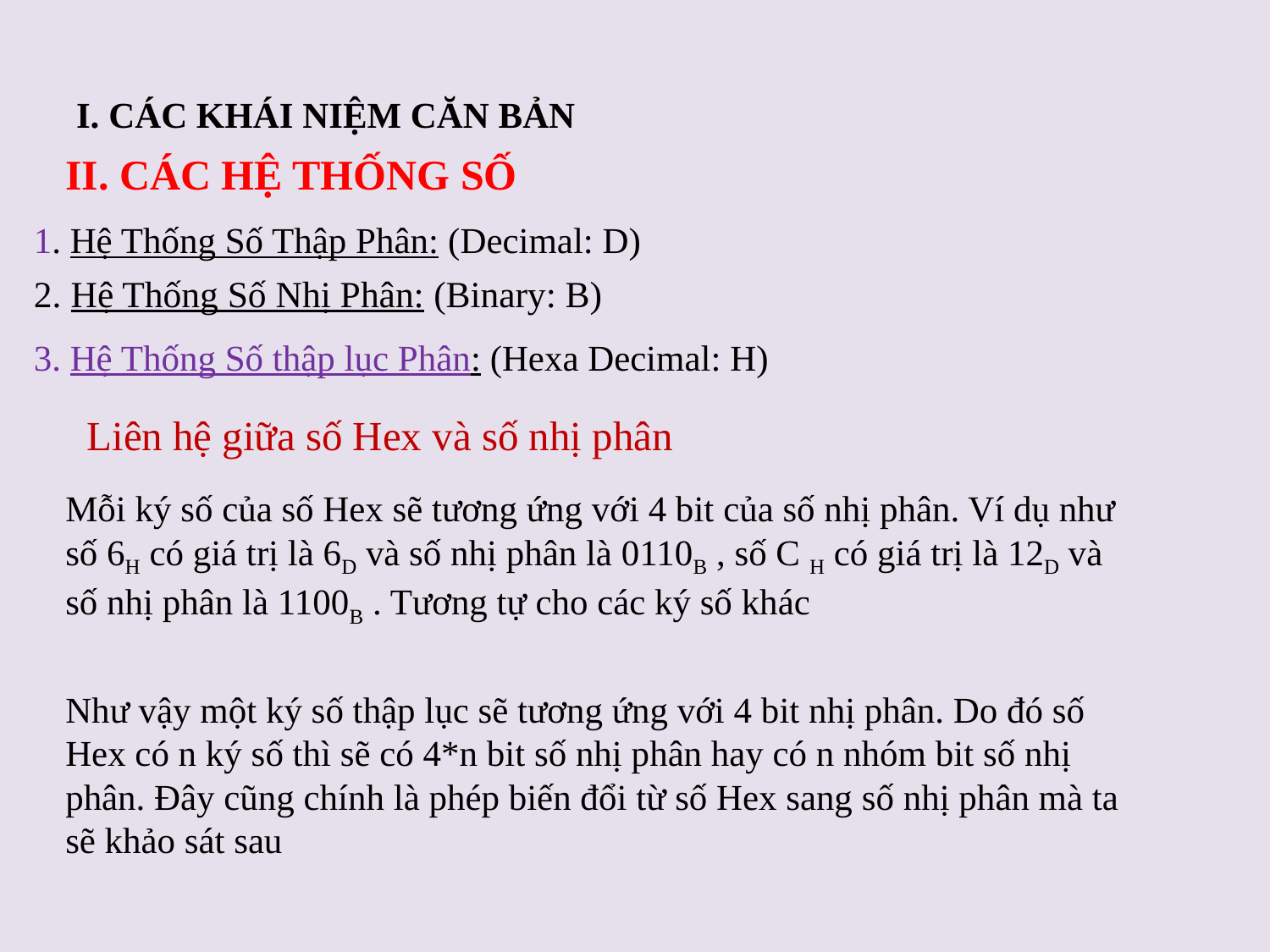

I. Các khái niệm căn bản
II. Các hệ thống số
1. Hệ Thống Số Thập Phân: (Decimal: D)
2. Hệ Thống Số Nhị Phân: (Binary: B)
3. Hệ Thống Số thập lục Phân: (Hexa Decimal: H)
Liên hệ giữa số Hex và số nhị phân
Mỗi ký số của số Hex sẽ tương ứng với 4 bit của số nhị phân. Ví dụ như  số 6H có giá trị là 6D và số nhị phân là 0110B , số C H có giá trị là 12D và số nhị phân là 1100B . Tương tự cho các ký số khác

Như vậy một ký số thập lục sẽ tương ứng với 4 bit nhị phân. Do đó số Hex có n ký số thì sẽ có 4*n bit số nhị phân hay có n nhóm bit số nhị phân. Đây cũng chính là phép biến đổi từ số Hex sang số nhị phân mà ta sẽ khảo sát sau